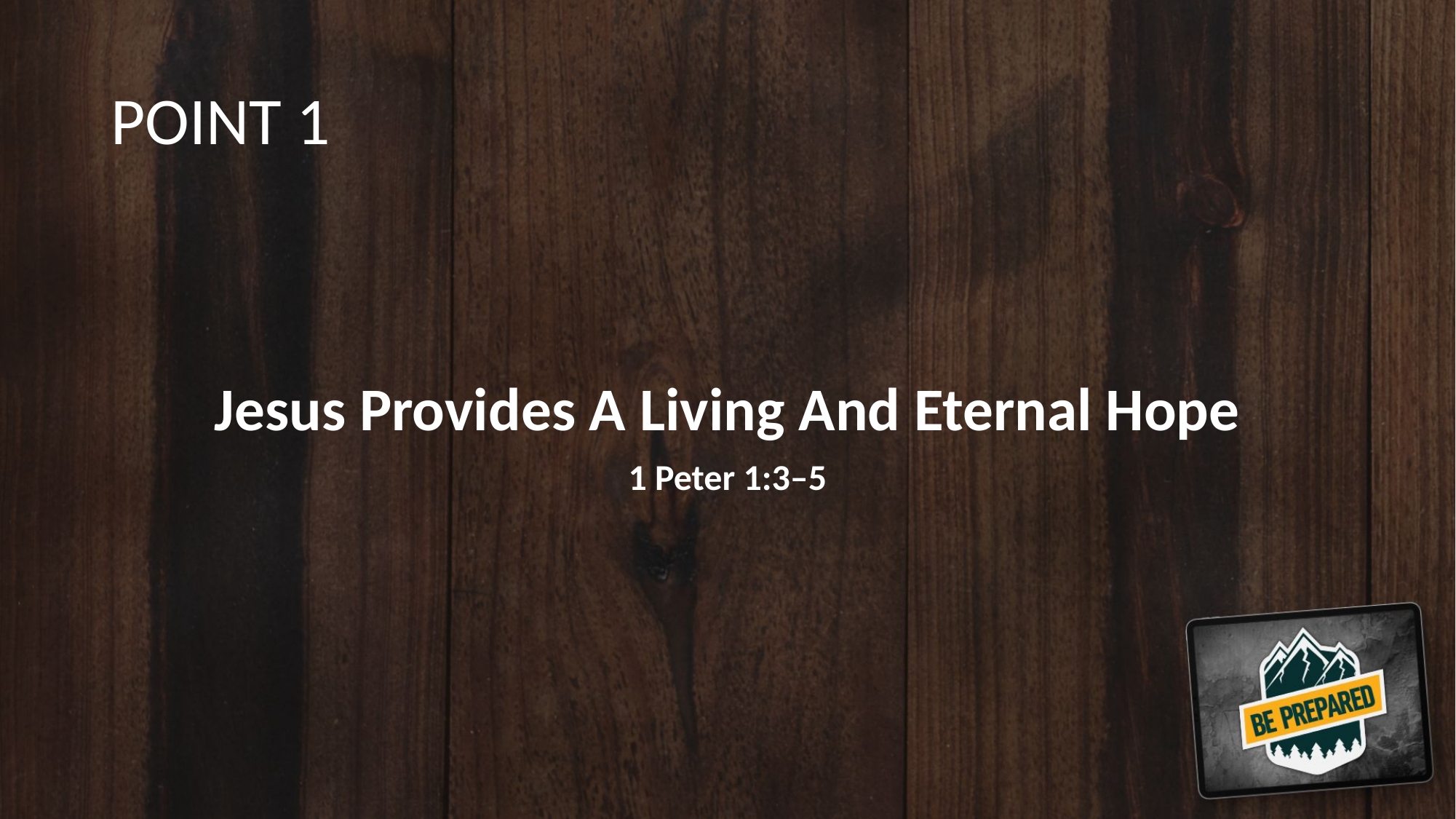

# POINT 1

Jesus Provides A Living And Eternal Hope
1 Peter 1:3–5